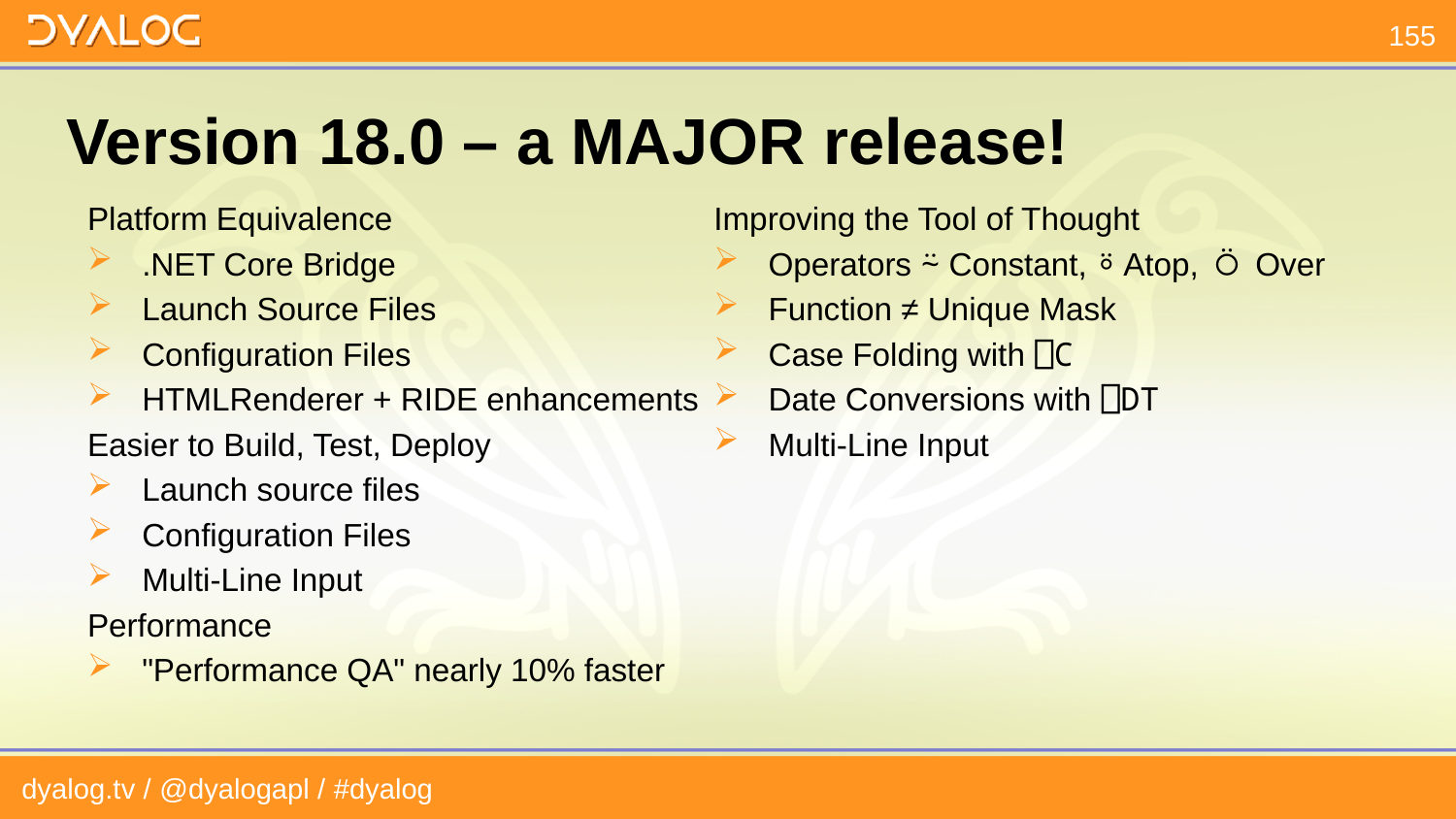

# Version 18.0 – a MAJOR release!
Platform Equivalence
.NET Core Bridge
Launch Source Files
Configuration Files
HTMLRenderer + RIDE enhancements
Easier to Build, Test, Deploy
Launch source files
Configuration Files
Multi-Line Input
Performance
"Performance QA" nearly 10% faster
Improving the Tool of Thought
Operators ⍨ Constant, ⍤ Atop, ⍥ Over
Function ≠ Unique Mask
Case Folding with ⎕C
Date Conversions with ⎕DT
Multi-Line Input